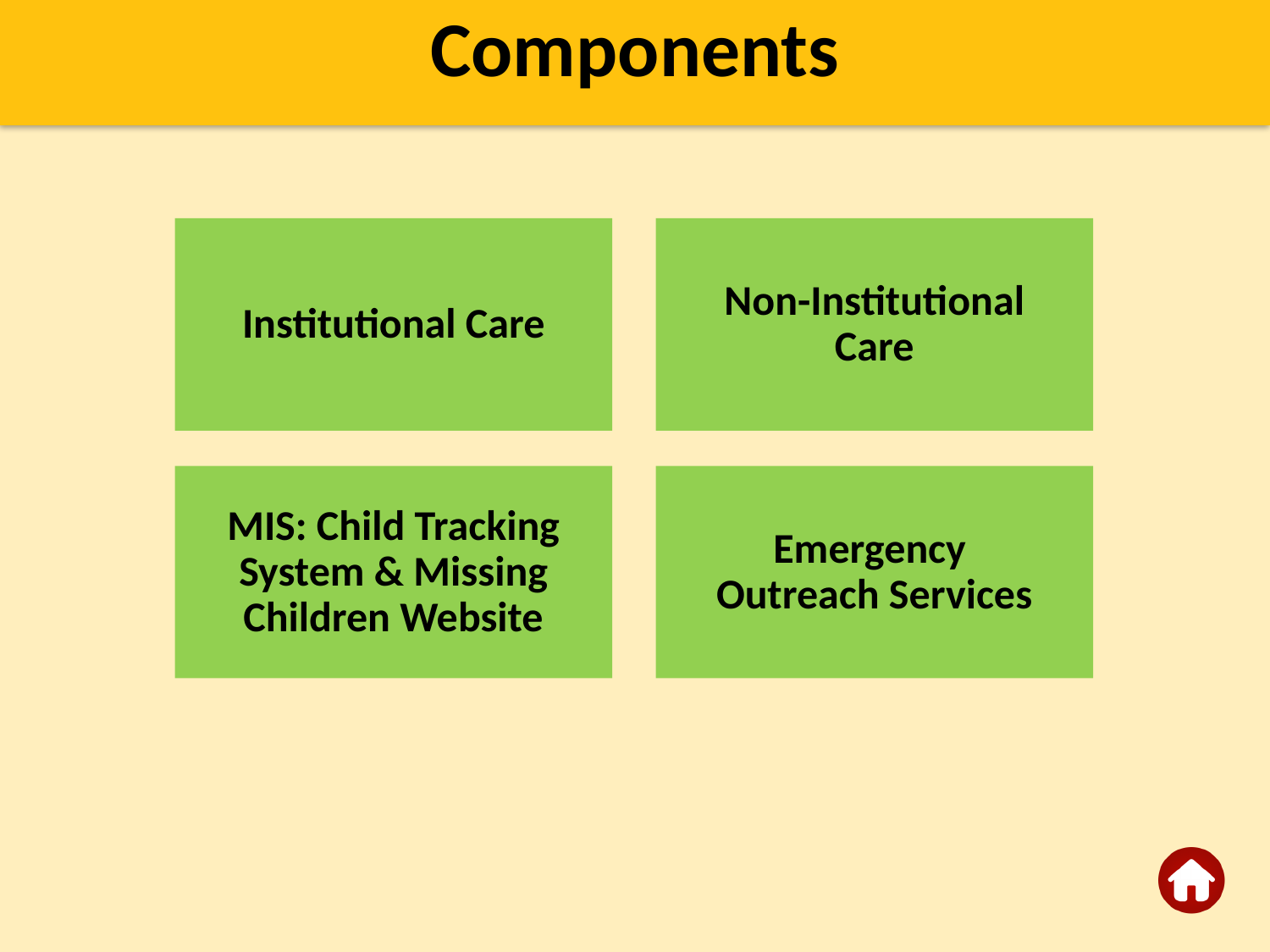

Components
Institutional Care
Non-Institutional Care
MIS: Child Tracking System & Missing Children Website
Emergency
Outreach Services